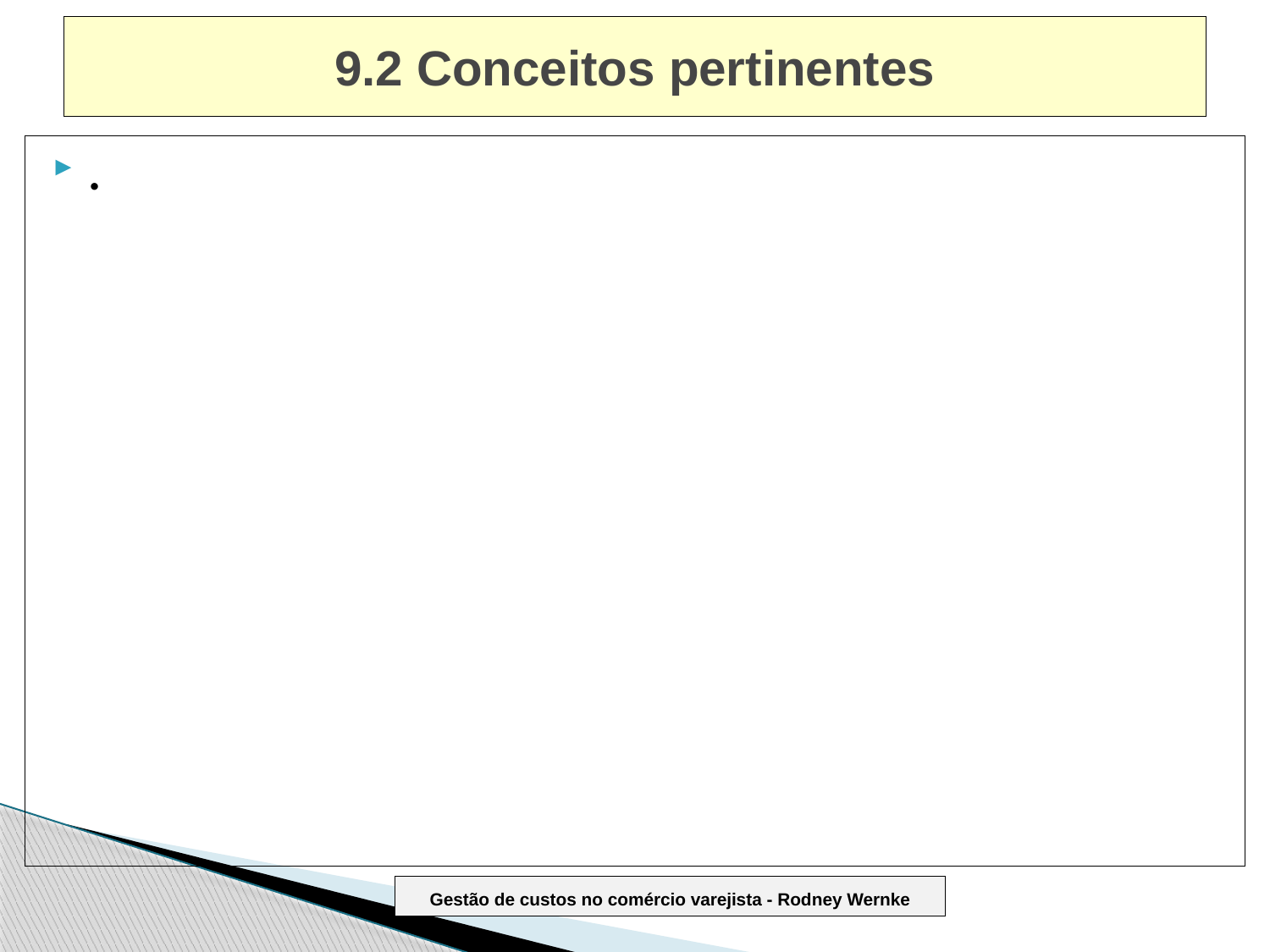

# 9.2 Conceitos pertinentes
.
Gestão de custos no comércio varejista - Rodney Wernke